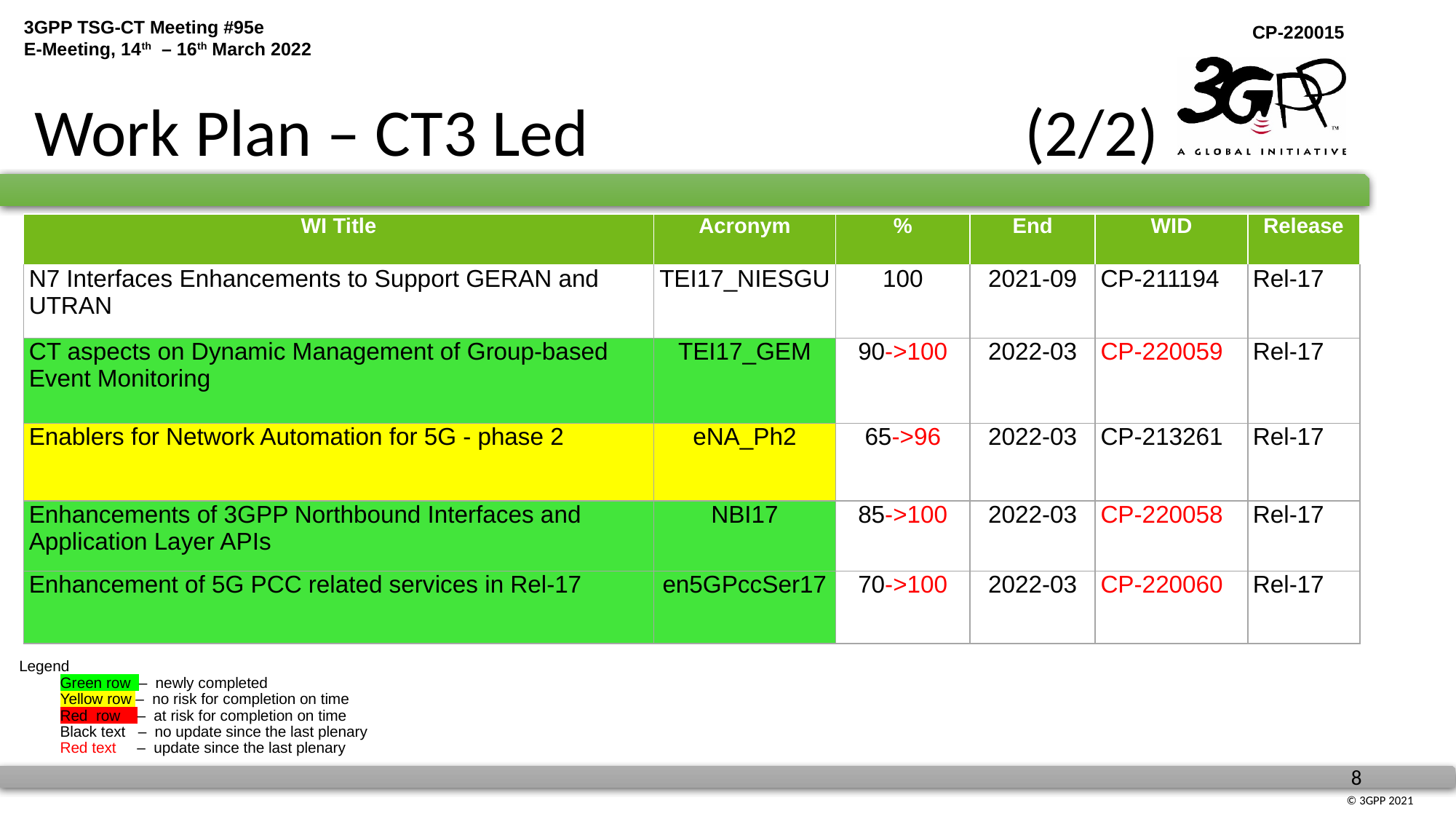

# Work Plan – CT3 Led                             (2/2)
| WI Title | Acronym | % | End | WID | Release |
| --- | --- | --- | --- | --- | --- |
| N7 Interfaces Enhancements to Support GERAN and UTRAN | TEI17\_NIESGU | 100 | 2021-09 | CP-211194 | Rel-17 |
| CT aspects on Dynamic Management of Group-based Event Monitoring | TEI17\_GEM | 90->100 | 2022-03 | CP-220059 | Rel-17 |
| Enablers for Network Automation for 5G - phase 2 | eNA\_Ph2 | 65->96 | 2022-03 | CP-213261 | Rel-17 |
| Enhancements of 3GPP Northbound Interfaces and Application Layer APIs | NBI17 | 85->100 | 2022-03 | CP-220058 | Rel-17 |
| Enhancement of 5G PCC related services in Rel-17 | en5GPccSer17 | 70->100 | 2022-03 | CP-220060 | Rel-17 |
Legend
Green row  –  newly completed
	Yellow row –  no risk for completion on time
Red  row    –  at risk for completion on time
	Black text   –  no update since the last plenary
	Red text     –  update since the last plenary